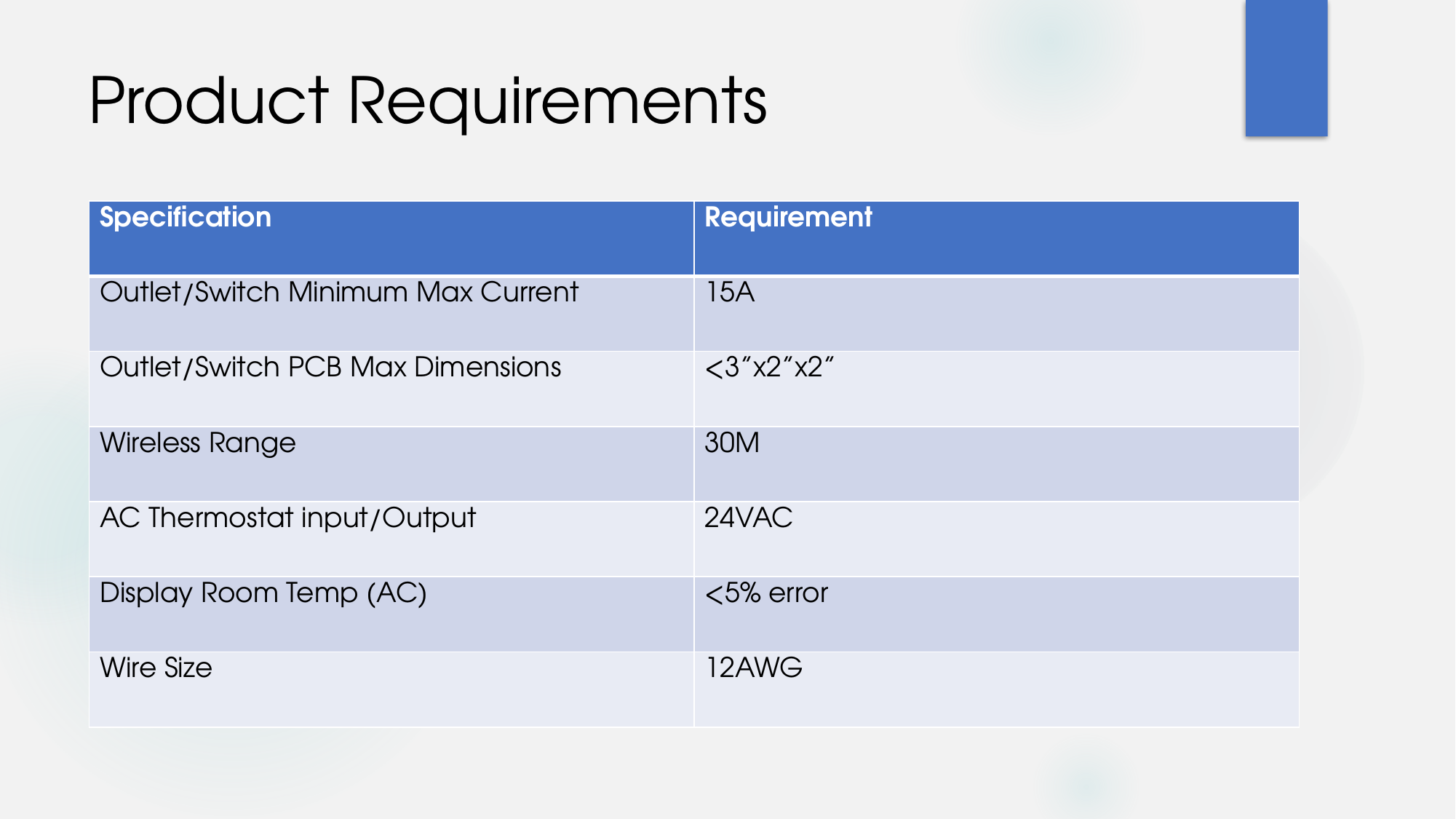

# Product Requirements
| Specification | Requirement |
| --- | --- |
| Outlet/Switch Minimum Max Current | 15A |
| Outlet/Switch PCB Max Dimensions | <3”x2”x2” |
| Wireless Range | 30M |
| AC Thermostat input/Output | 24VAC |
| Display Room Temp (AC) | <5% error |
| Wire Size | 12AWG |